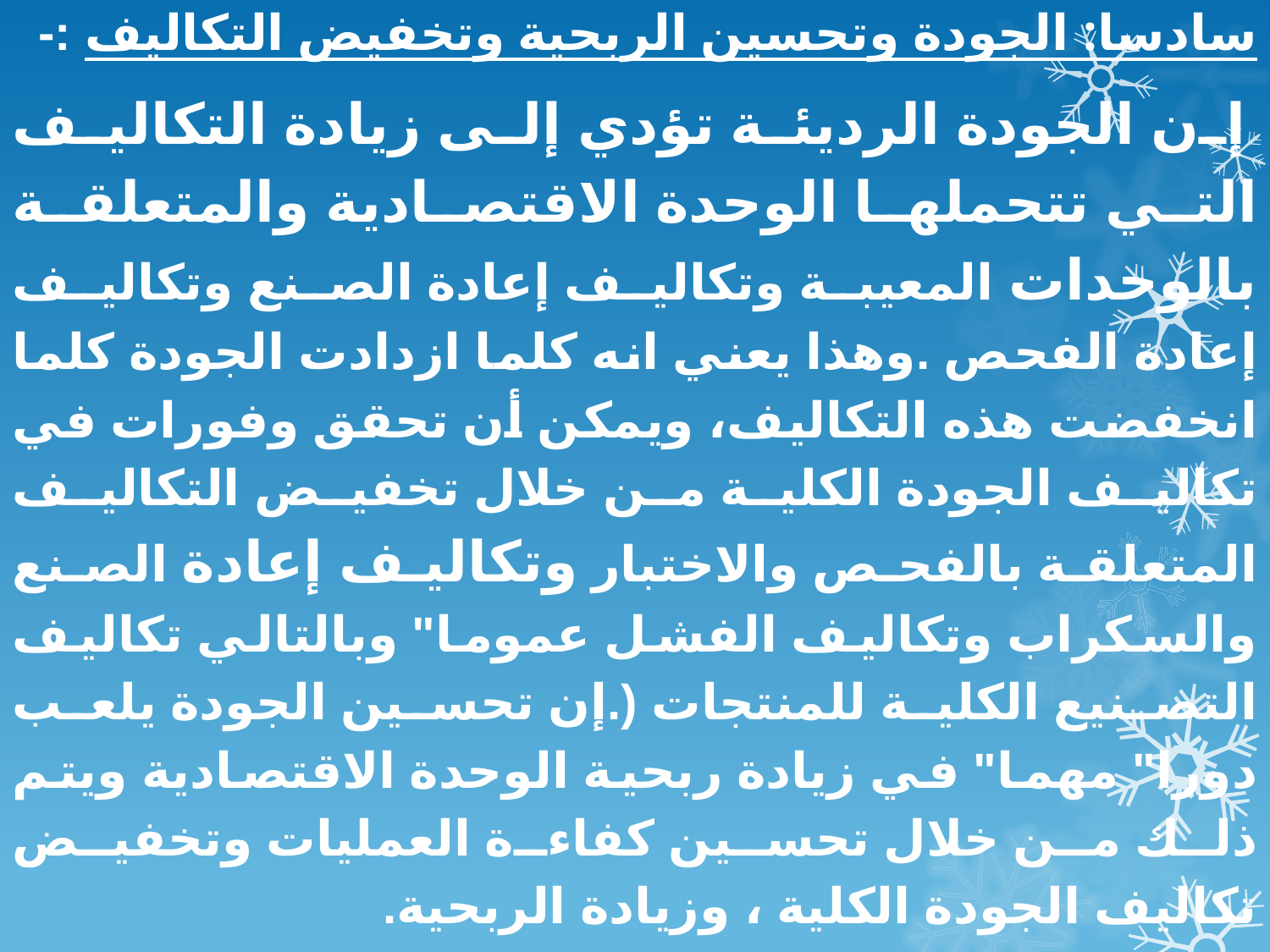

سادسا: الجودة وتحسين الربحية وتخفيض التكاليف :-
 إن الجودة الرديئة تؤدي إلى زيادة التكاليف التي تتحملها الوحدة الاقتصادية والمتعلقة بالوحدات المعيبة وتكاليف إعادة الصنع وتكاليف إعادة الفحص .وهذا يعني انه كلما ازدادت الجودة كلما انخفضت هذه التكاليف، ويمكن أن تحقق وفورات في تكاليف الجودة الكلية من خلال تخفيض التكاليف المتعلقة بالفحص والاختبار وتكاليف إعادة الصنع والسكراب وتكاليف الفشل عموما" وبالتالي تكاليف التصنيع الكلية للمنتجات (.إن تحسين الجودة يلعب دورا" مهما" في زيادة ربحية الوحدة الاقتصادية ويتم ذلك من خلال تحسين كفاءة العمليات وتخفيض تكاليف الجودة الكلية ، وزيادة الربحية.